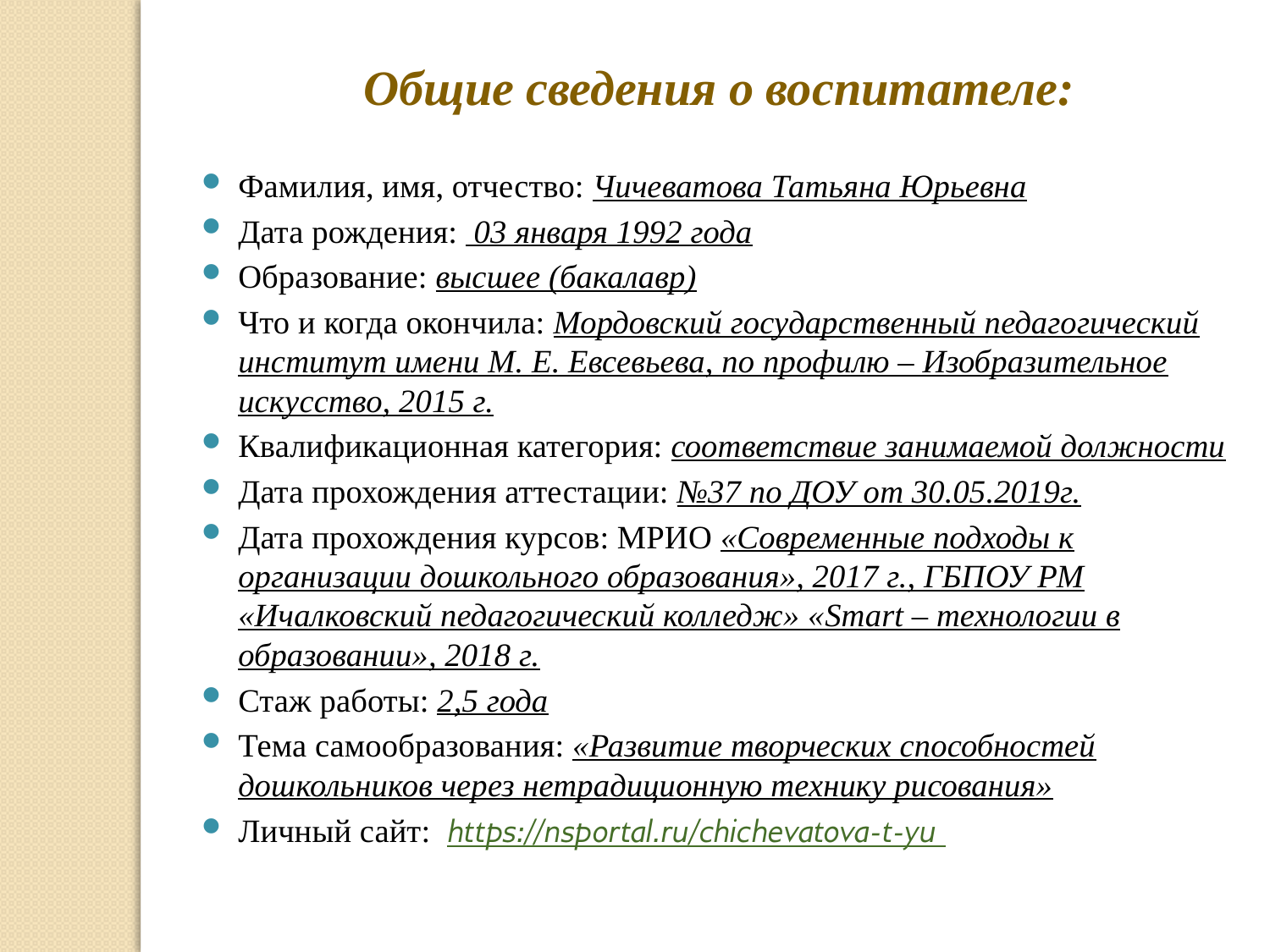

Общие сведения о воспитателе:
Фамилия, имя, отчество: Чичеватова Татьяна Юрьевна
Дата рождения:  03 января 1992 года
Образование: высшее (бакалавр)
Что и когда окончила: Мордовский государственный педагогический институт имени М. Е. Евсевьева, по профилю – Изобразительное искусство, 2015 г.
Квалификационная категория: соответствие занимаемой должности
Дата прохождения аттестации: №37 по ДОУ от 30.05.2019г.
Дата прохождения курсов: МРИО «Современные подходы к организации дошкольного образования», 2017 г., ГБПОУ РМ «Ичалковский педагогический колледж» «Smart – технологии в образовании», 2018 г.
Стаж работы: 2,5 года
Тема самообразования: «Развитие творческих способностей дошкольников через нетрадиционную технику рисования»
Личный сайт:  https://nsportal.ru/chichevatova-t-yu